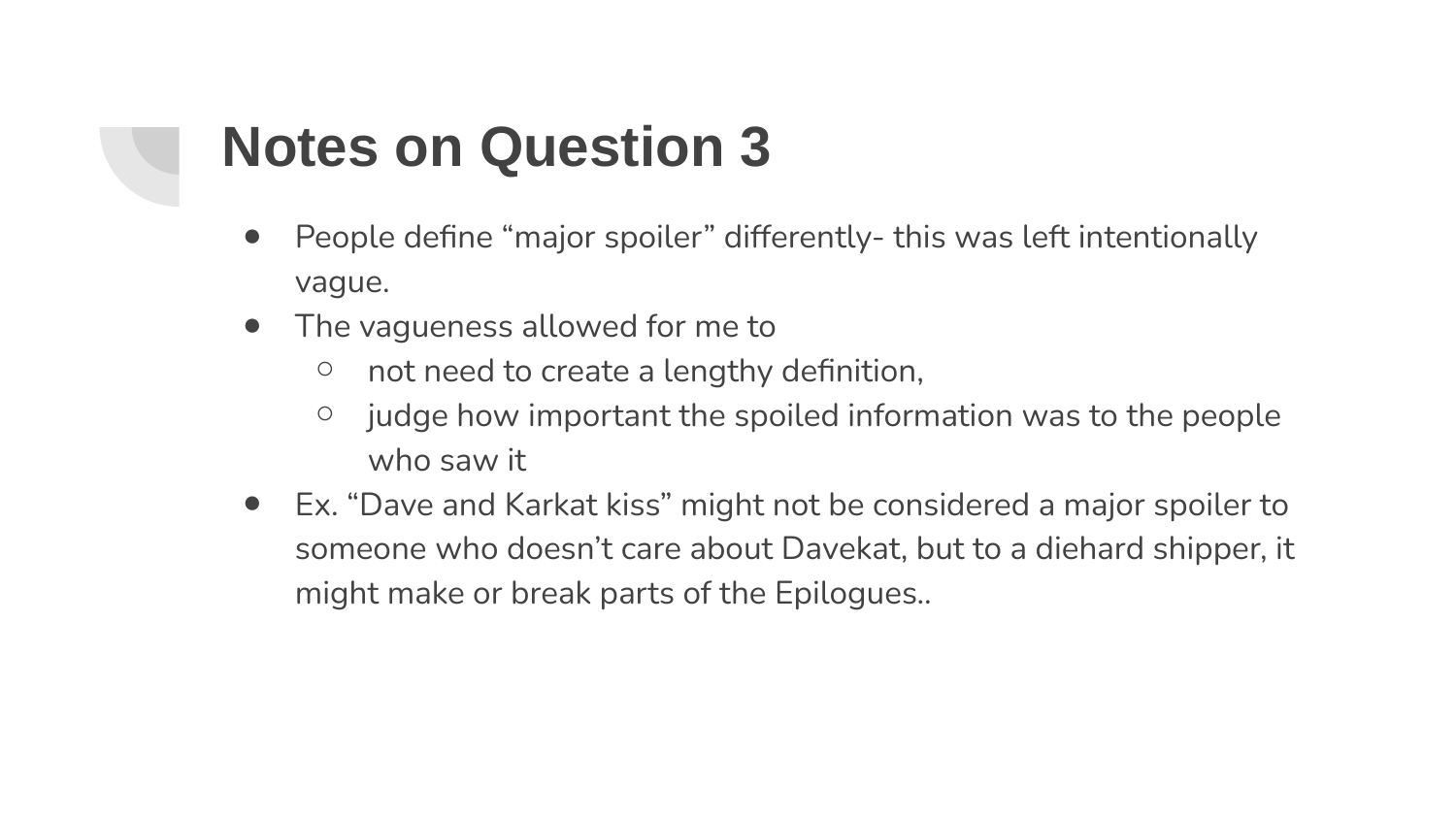

# Notes on Question 3
People define “major spoiler” differently- this was left intentionally vague.
The vagueness allowed for me to
not need to create a lengthy definition,
judge how important the spoiled information was to the people who saw it
Ex. “Dave and Karkat kiss” might not be considered a major spoiler to someone who doesn’t care about Davekat, but to a diehard shipper, it might make or break parts of the Epilogues..